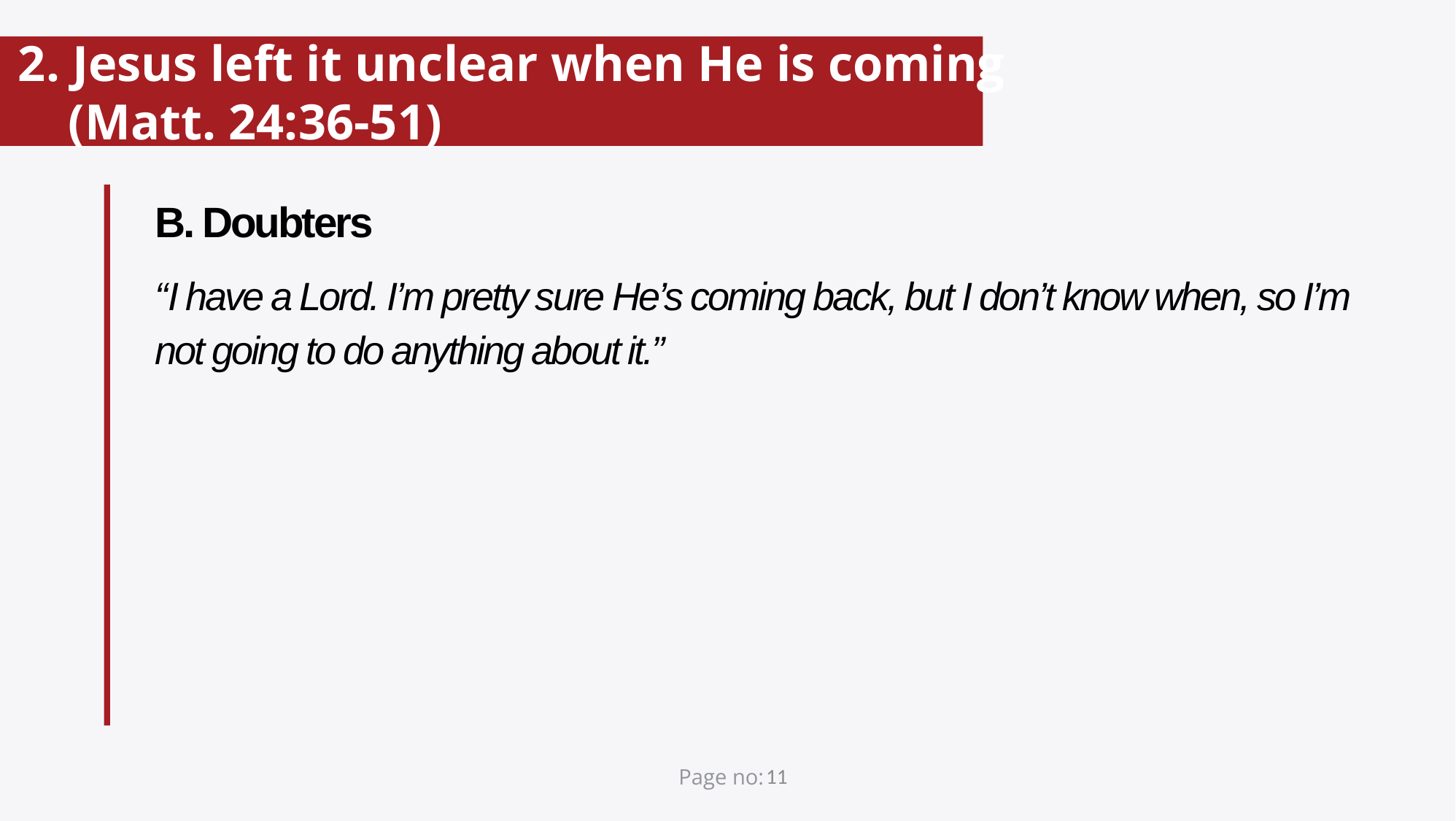

# 2. Jesus left it unclear when He is coming (Matt. 24:36-51)
B. Doubters
“I have a Lord. I’m pretty sure He’s coming back, but I don’t know when, so I’m not going to do anything about it.”